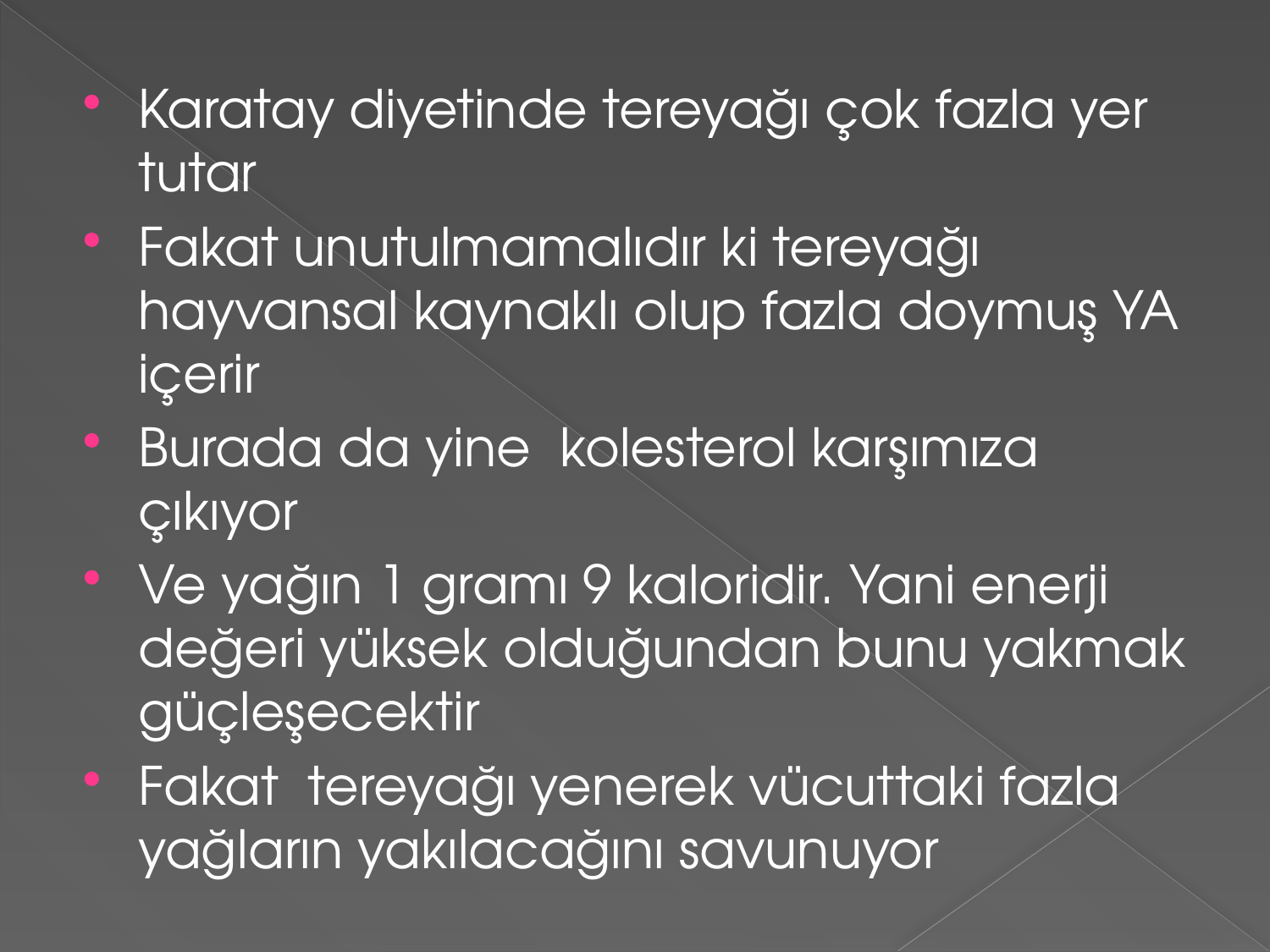

#
Karatay diyetinde tereyağı çok fazla yer tutar
Fakat unutulmamalıdır ki tereyağı hayvansal kaynaklı olup fazla doymuş YA içerir
Burada da yine  kolesterol karşımıza çıkıyor
Ve yağın 1 gramı 9 kaloridir. Yani enerji değeri yüksek olduğundan bunu yakmak güçleşecektir
Fakat  tereyağı yenerek vücuttaki fazla yağların yakılacağını savunuyor